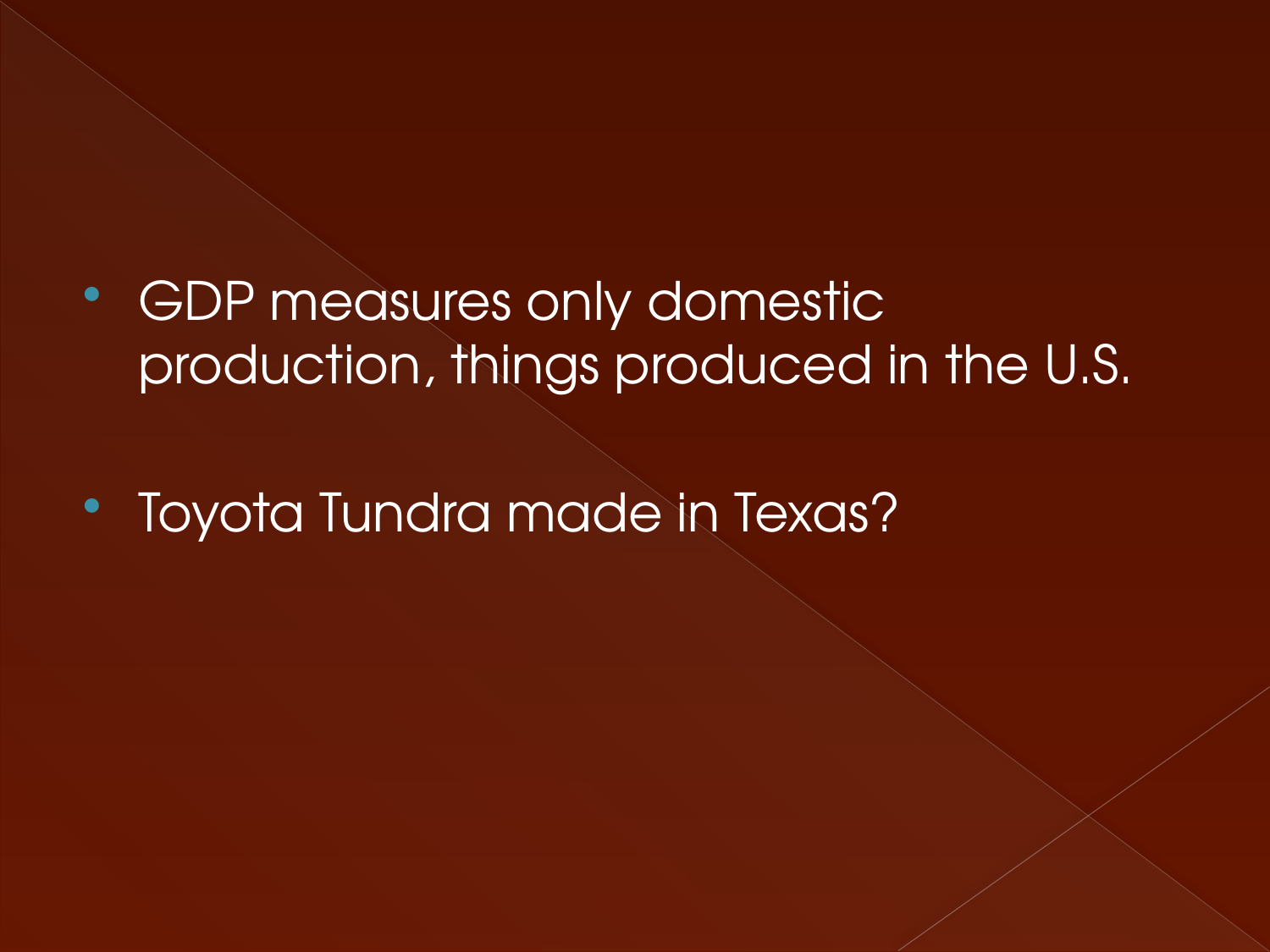

#
GDP measures only domestic production, things produced in the U.S.

Toyota Tundra made in Texas?